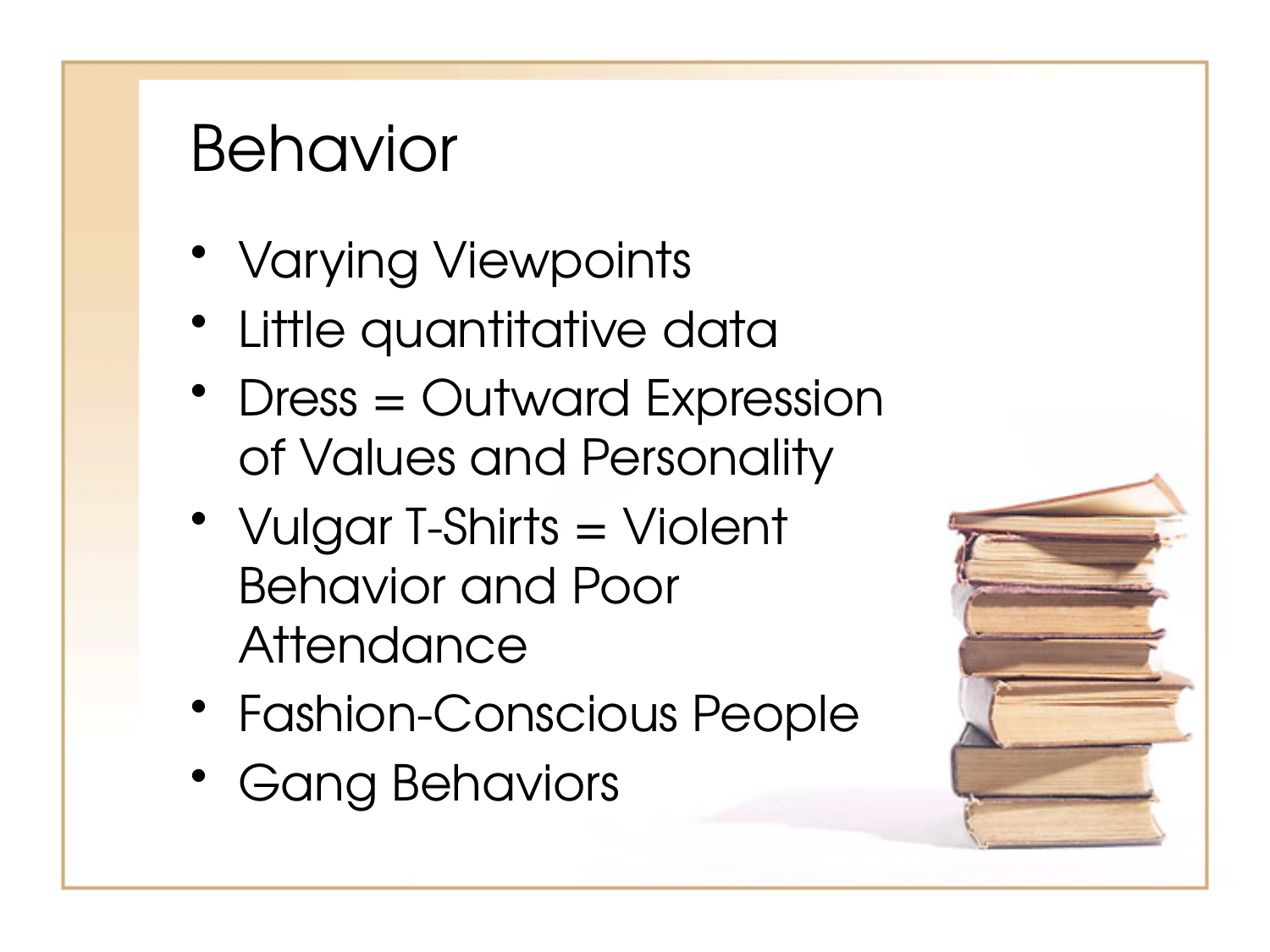

# Behavior
Varying Viewpoints
Little quantitative data
Dress = Outward Expression of Values and Personality
Vulgar T-Shirts = Violent Behavior and Poor Attendance
Fashion-Conscious People
Gang Behaviors